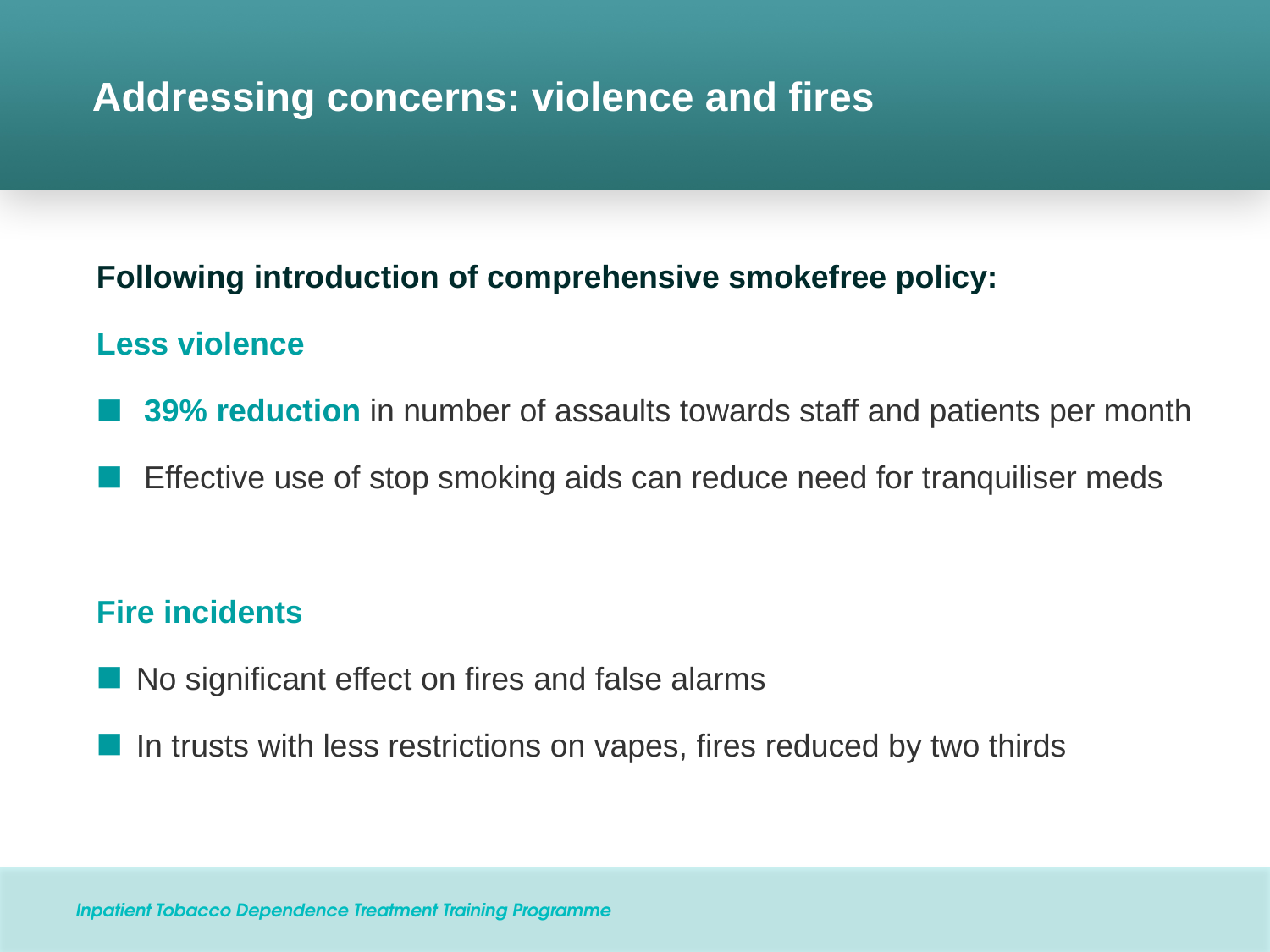

# Addressing concerns: violence and fires
Following introduction of comprehensive smokefree policy:
Less violence
39% reduction in number of assaults towards staff and patients per month
Effective use of stop smoking aids can reduce need for tranquiliser meds

Fire incidents
No significant effect on fires and false alarms
In trusts with less restrictions on vapes, fires reduced by two thirds
Inpatient Tobacco Dependence Treatment Training Programme